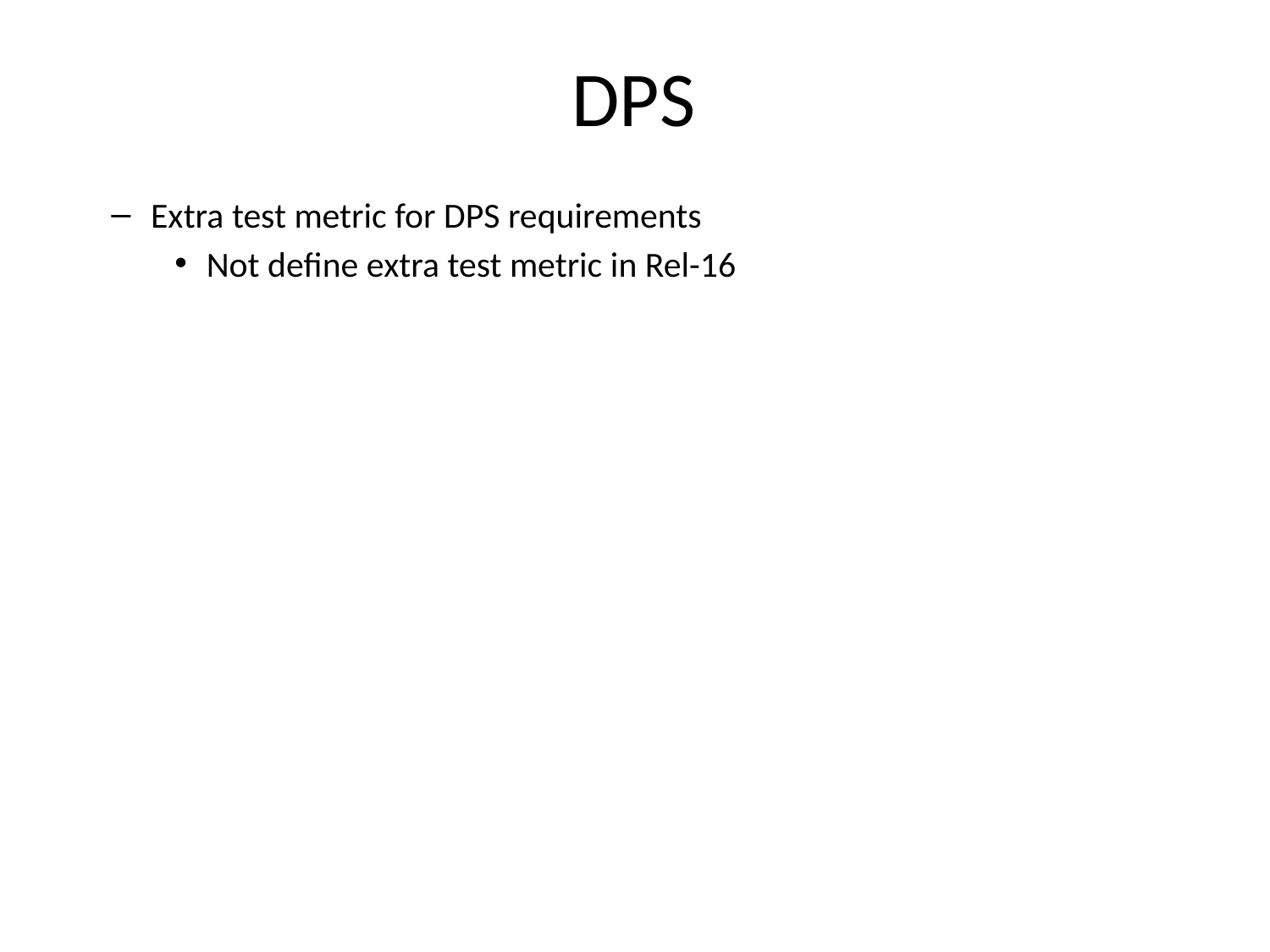

# DPS
Extra test metric for DPS requirements
Not define extra test metric in Rel-16